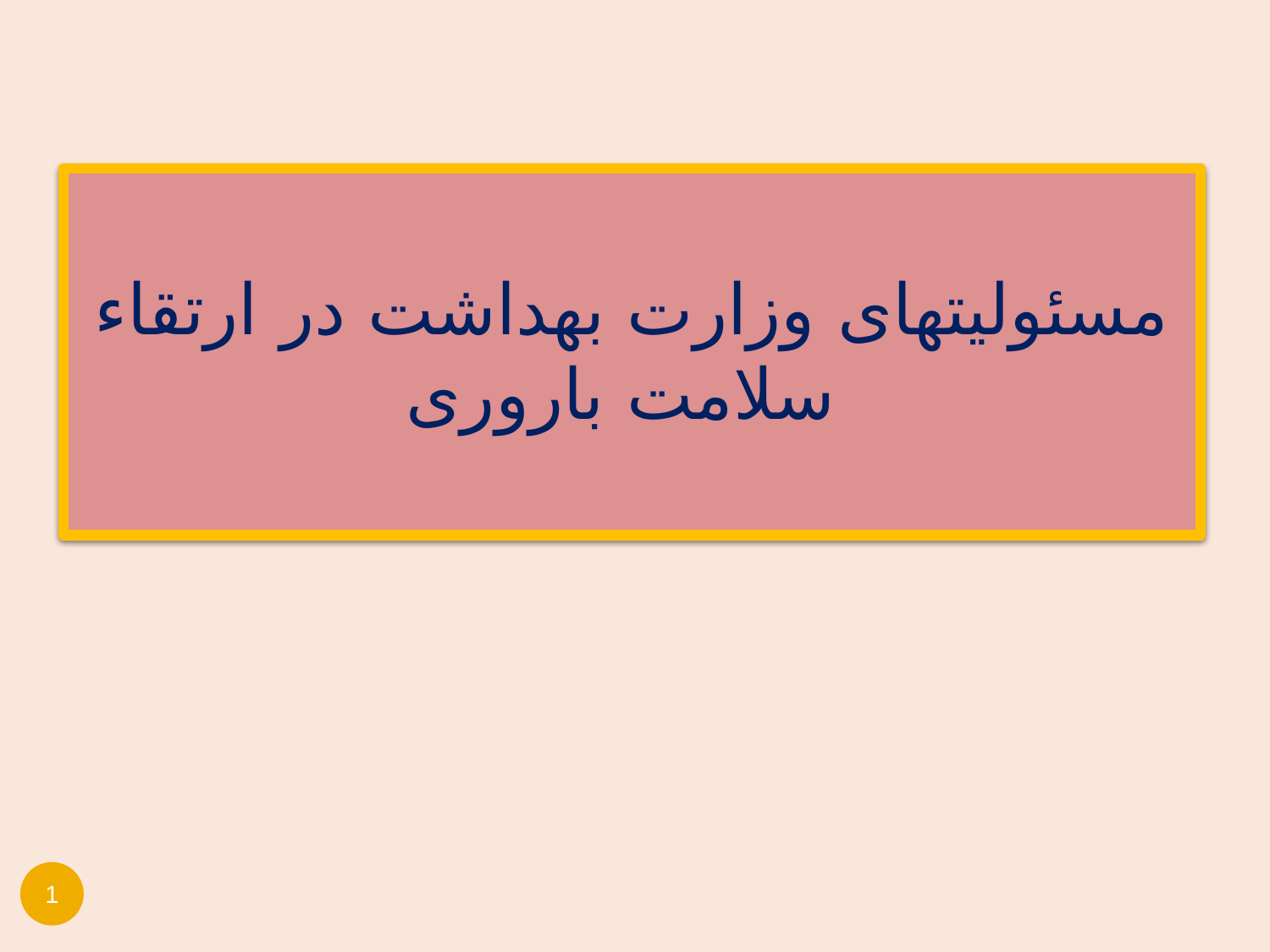

# مسئولیتهای وزارت بهداشت در ارتقاء سلامت باروری
1